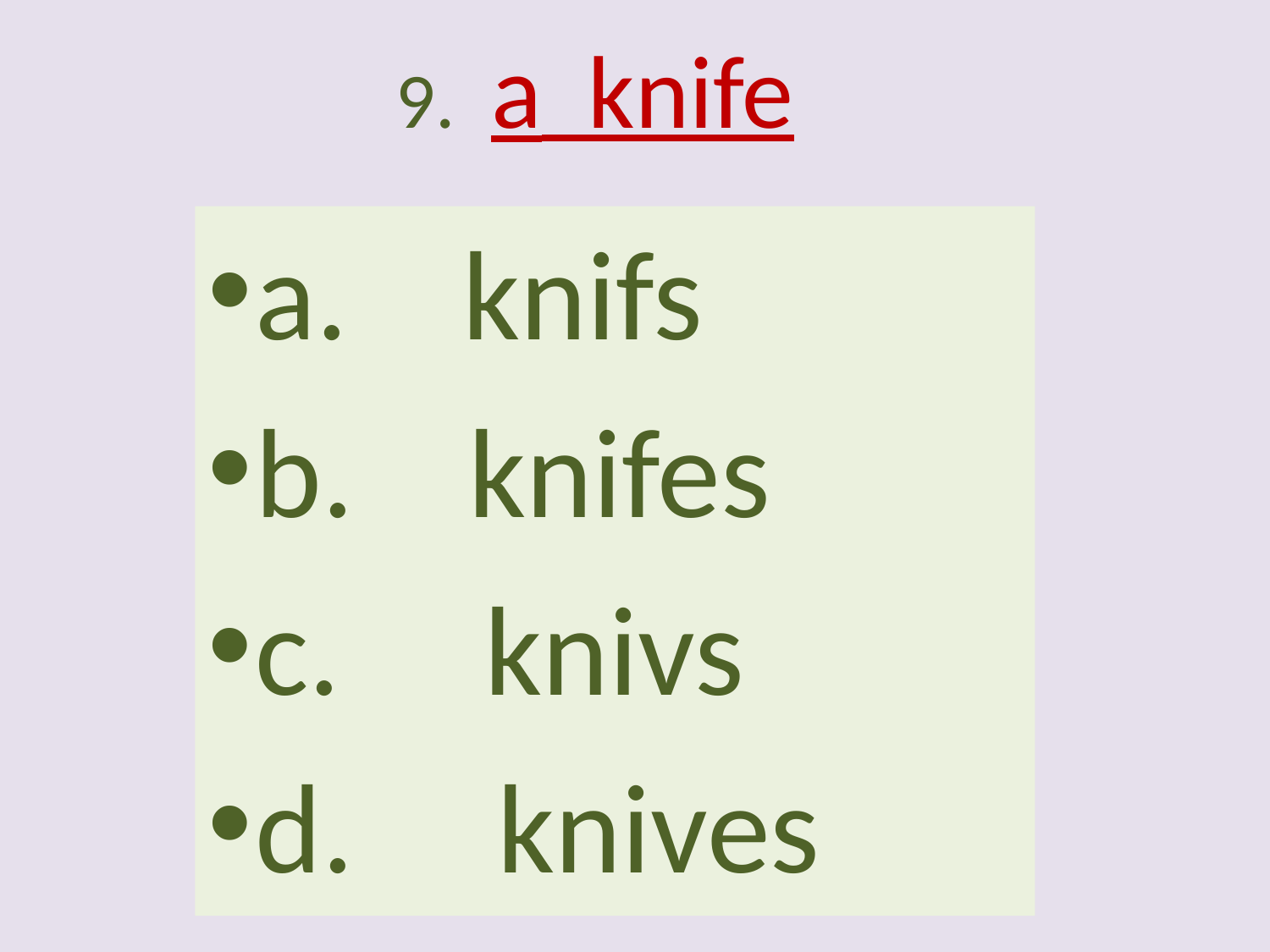

# 9.  a  knife
a.    knifs
b.    knifes
c.     knivs
d.     knives